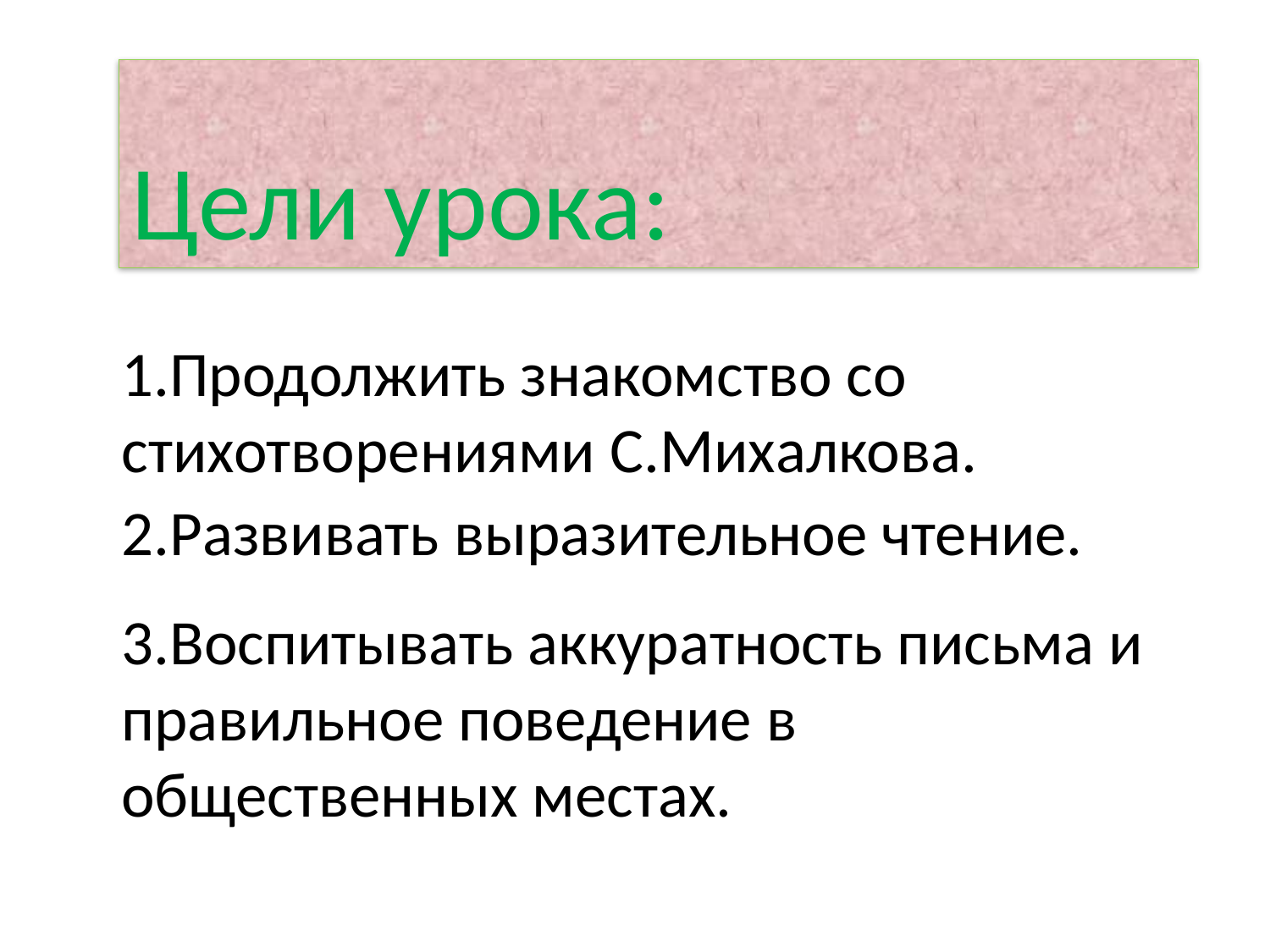

Цели урока:
1.Продолжить знакомство со стихотворениями С.Михалкова.
2.Развивать выразительное чтение.
3.Воспитывать аккуратность письма и правильное поведение в общественных местах.